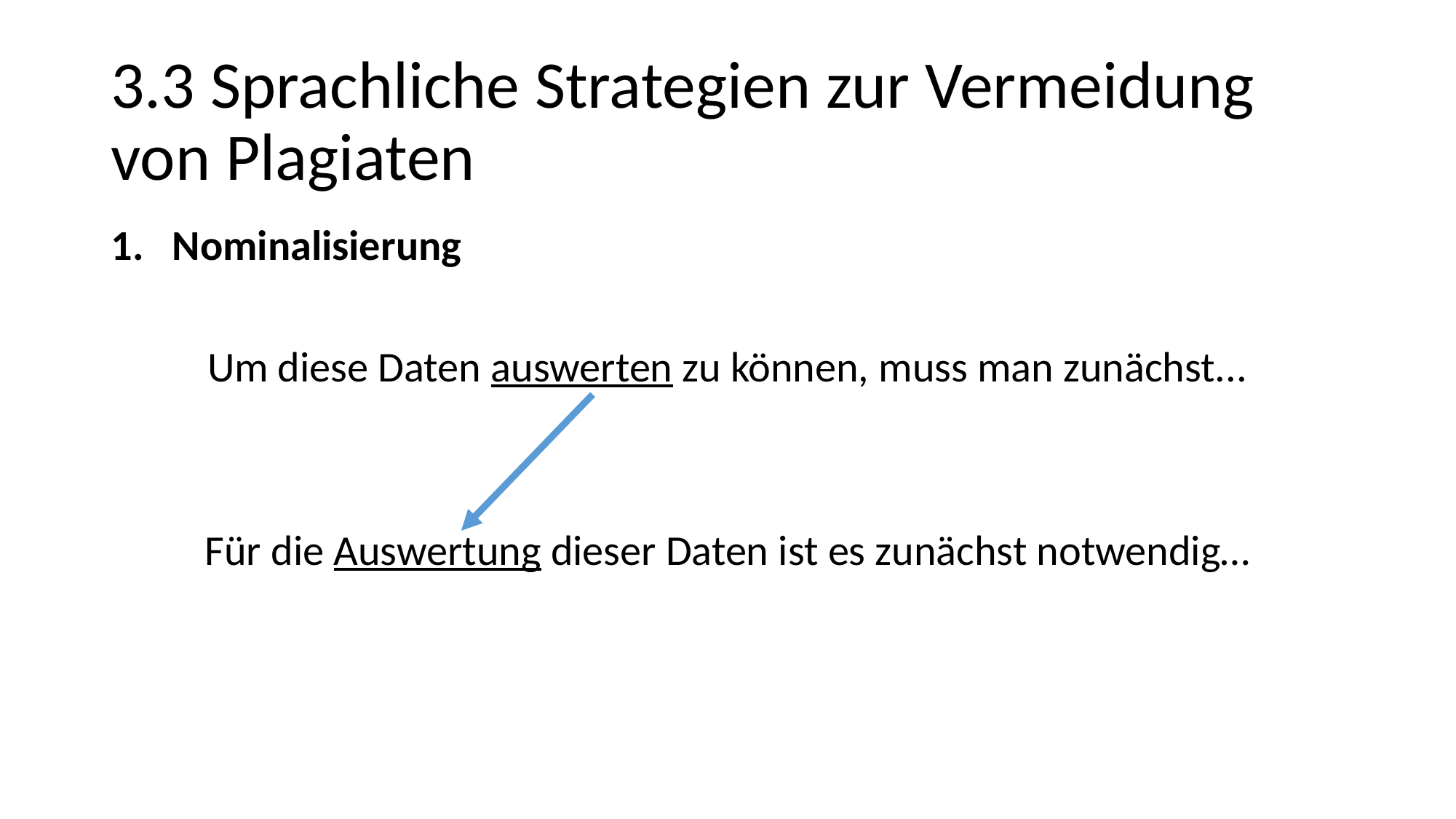

# 3.3 Sprachliche Strategien zur Vermeidung von Plagiaten
Nominalisierung

Um diese Daten auswerten zu können, muss man zunächst...

Für die Auswertung dieser Daten ist es zunächst notwendig…